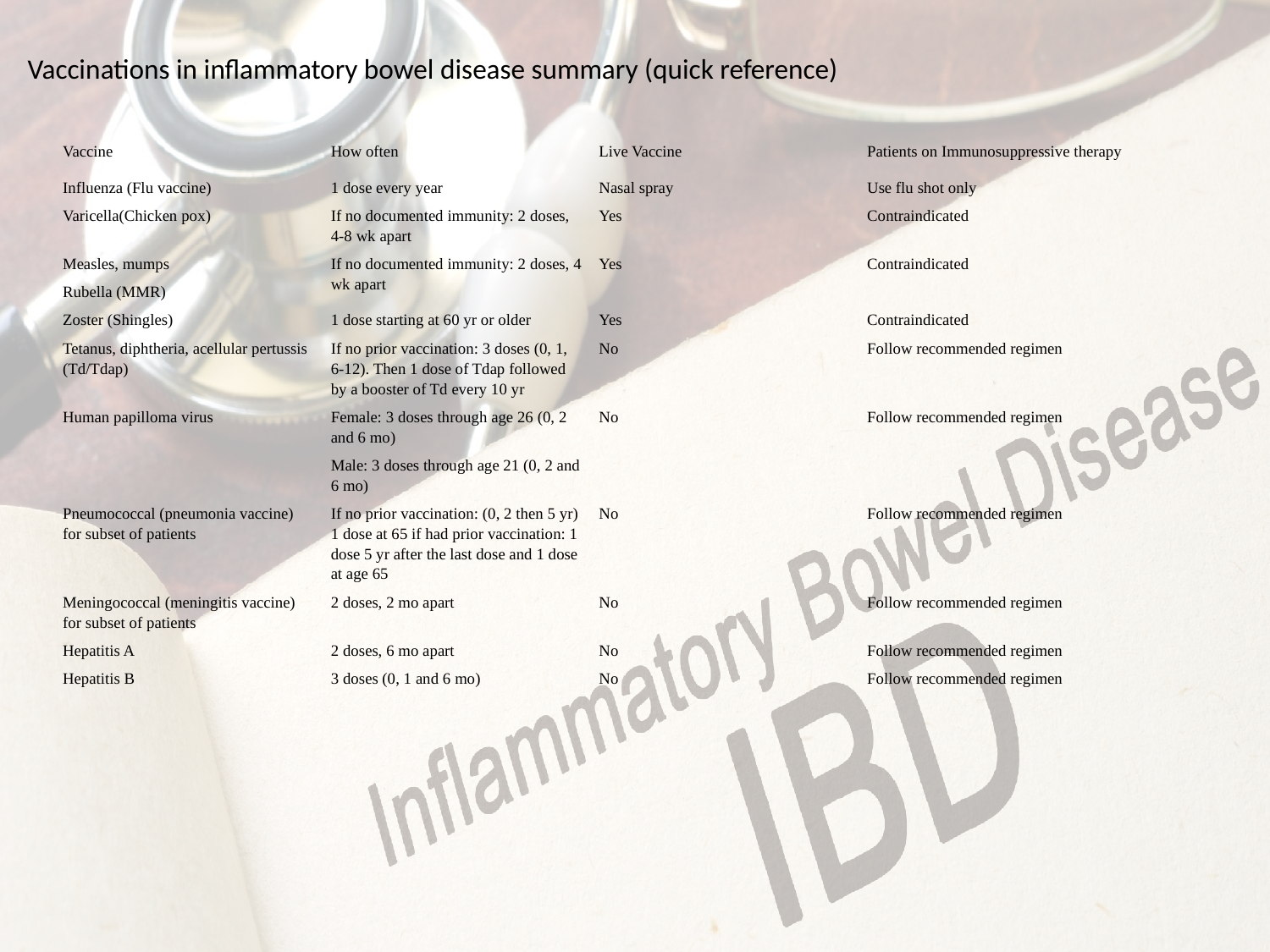

Vaccinations in inflammatory bowel disease summary (quick reference)
| Vaccine | How often | Live Vaccine | Patients on Immunosuppressive therapy |
| --- | --- | --- | --- |
| Influenza (Flu vaccine) | 1 dose every year | Nasal spray | Use flu shot only |
| Varicella(Chicken pox) | If no documented immunity: 2 doses, 4-8 wk apart | Yes | Contraindicated |
| Measles, mumps | If no documented immunity: 2 doses, 4 wk apart | Yes | Contraindicated |
| Rubella (MMR) |  |  |  |
| Zoster (Shingles) | 1 dose starting at 60 yr or older | Yes | Contraindicated |
| Tetanus, diphtheria, acellular pertussis (Td/Tdap) | If no prior vaccination: 3 doses (0, 1, 6-12). Then 1 dose of Tdap followed by a booster of Td every 10 yr | No | Follow recommended regimen |
| Human papilloma virus | Female: 3 doses through age 26 (0, 2 and 6 mo) | No | Follow recommended regimen |
|  | Male: 3 doses through age 21 (0, 2 and 6 mo) |  |  |
| Pneumococcal (pneumonia vaccine) for subset of patients | If no prior vaccination: (0, 2 then 5 yr) 1 dose at 65 if had prior vaccination: 1 dose 5 yr after the last dose and 1 dose at age 65 | No | Follow recommended regimen |
| Meningococcal (meningitis vaccine) for subset of patients | 2 doses, 2 mo apart | No | Follow recommended regimen |
| Hepatitis A | 2 doses, 6 mo apart | No | Follow recommended regimen |
| Hepatitis B | 3 doses (0, 1 and 6 mo) | No | Follow recommended regimen |